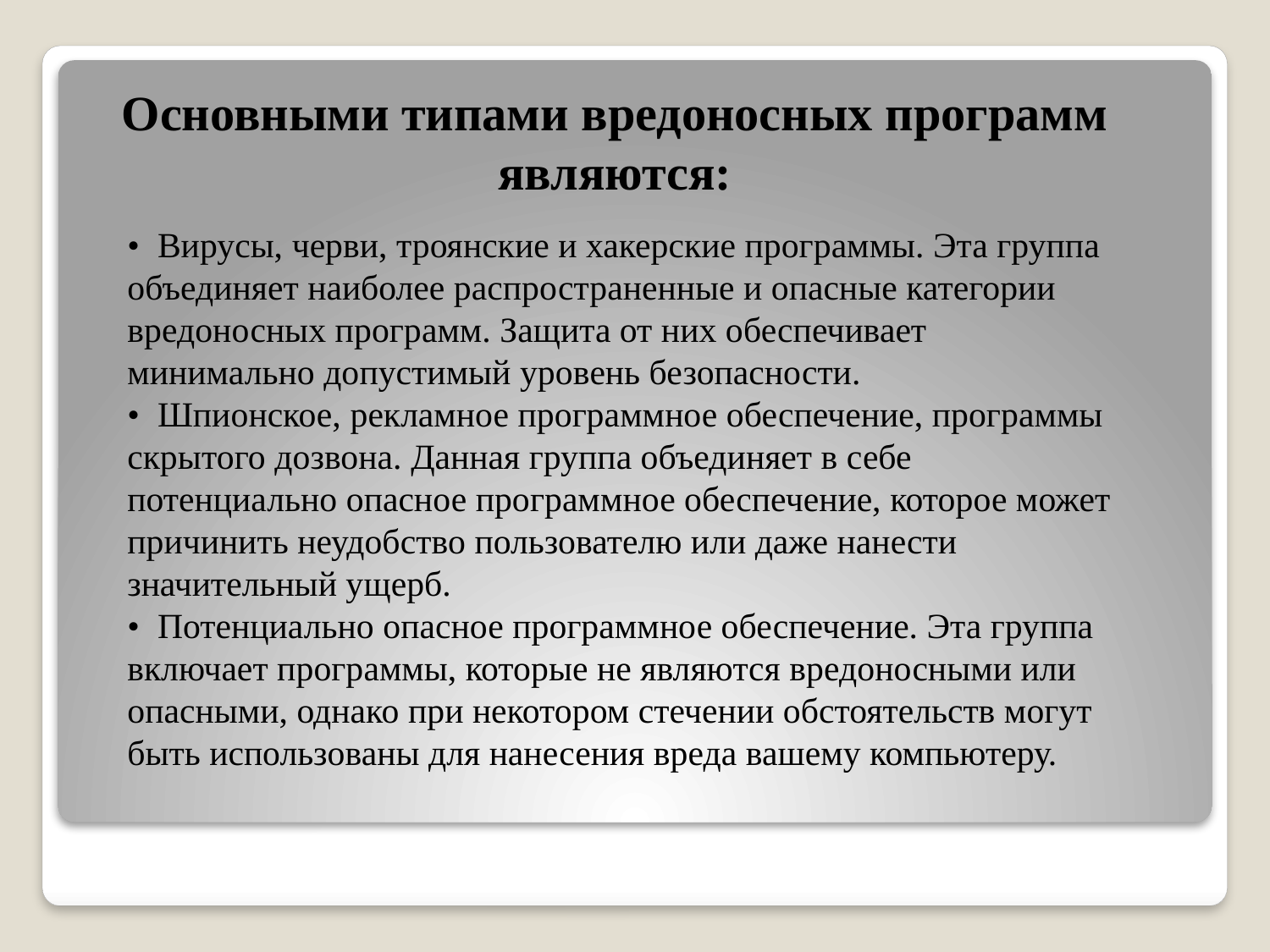

Основными типами вредоносных программ являются:
•  Вирусы, черви, троянские и хакерские программы. Эта группа объединяет наиболее распространенные и опасные категории вредоносных программ. Защита от них обеспечивает минимально допустимый уровень безопасности.
•  Шпионское, рекламное программное обеспечение, программы скрытого дозвона. Данная группа объеди­няет в себе потенциально опасное программное обеспе­чение, которое может причинить неудобство пользова­телю или даже нанести значительный ущерб.
•  Потенциально опасное программное обеспечение. Эта группа включает программы, которые не являются вредоносными или опасными, однако при некотором стечении обстоятельств могут быть использованы для нанесения вреда вашему компьютеру.